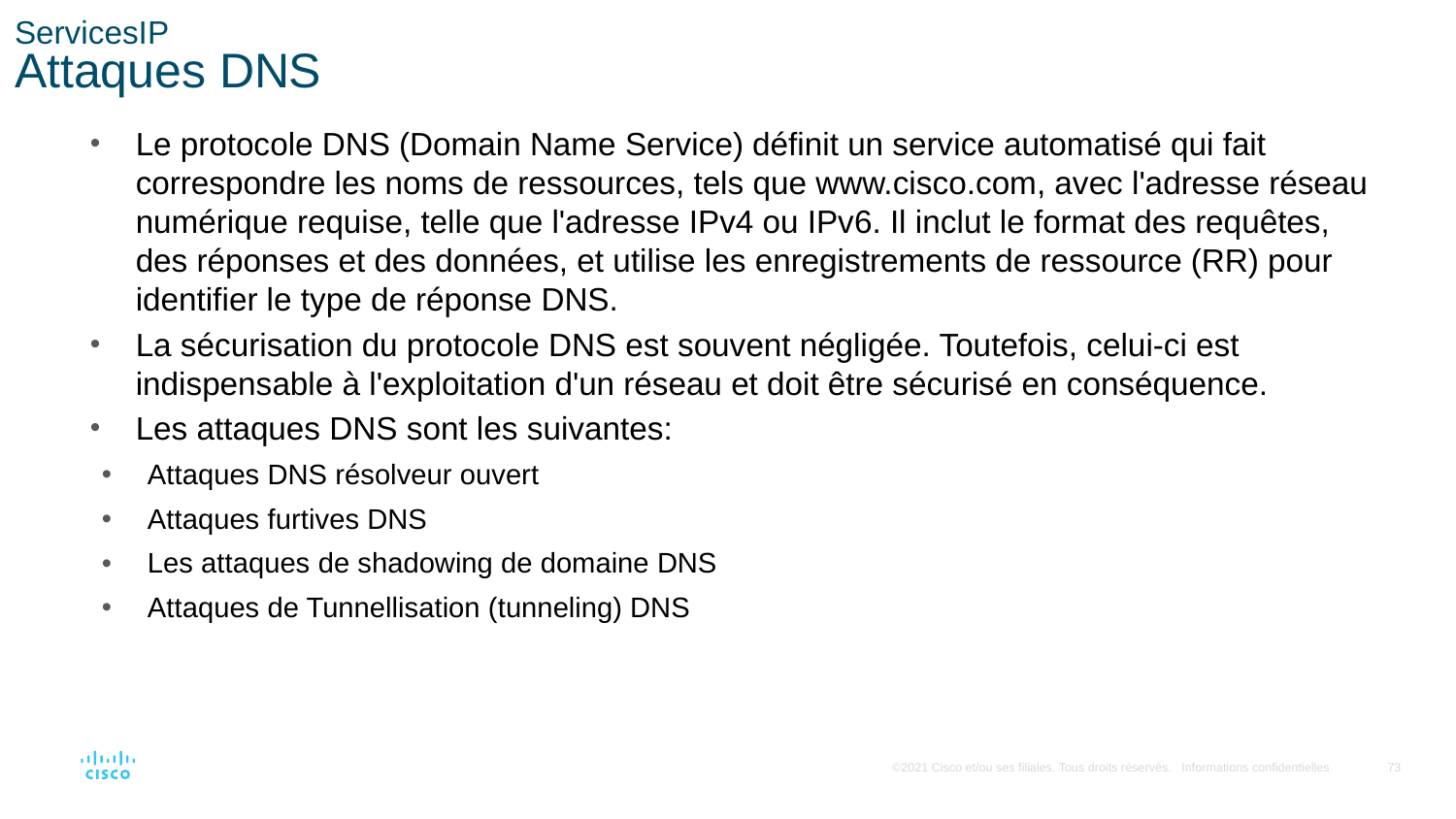

# ServicesIP Attaques DNS
Le protocole DNS (Domain Name Service) définit un service automatisé qui fait correspondre les noms de ressources, tels que www.cisco.com, avec l'adresse réseau numérique requise, telle que l'adresse IPv4 ou IPv6. Il inclut le format des requêtes, des réponses et des données, et utilise les enregistrements de ressource (RR) pour identifier le type de réponse DNS.
La sécurisation du protocole DNS est souvent négligée. Toutefois, celui-ci est indispensable à l'exploitation d'un réseau et doit être sécurisé en conséquence.
Les attaques DNS sont les suivantes:
Attaques DNS résolveur ouvert
Attaques furtives DNS
Les attaques de shadowing de domaine DNS
Attaques de Tunnellisation (tunneling) DNS